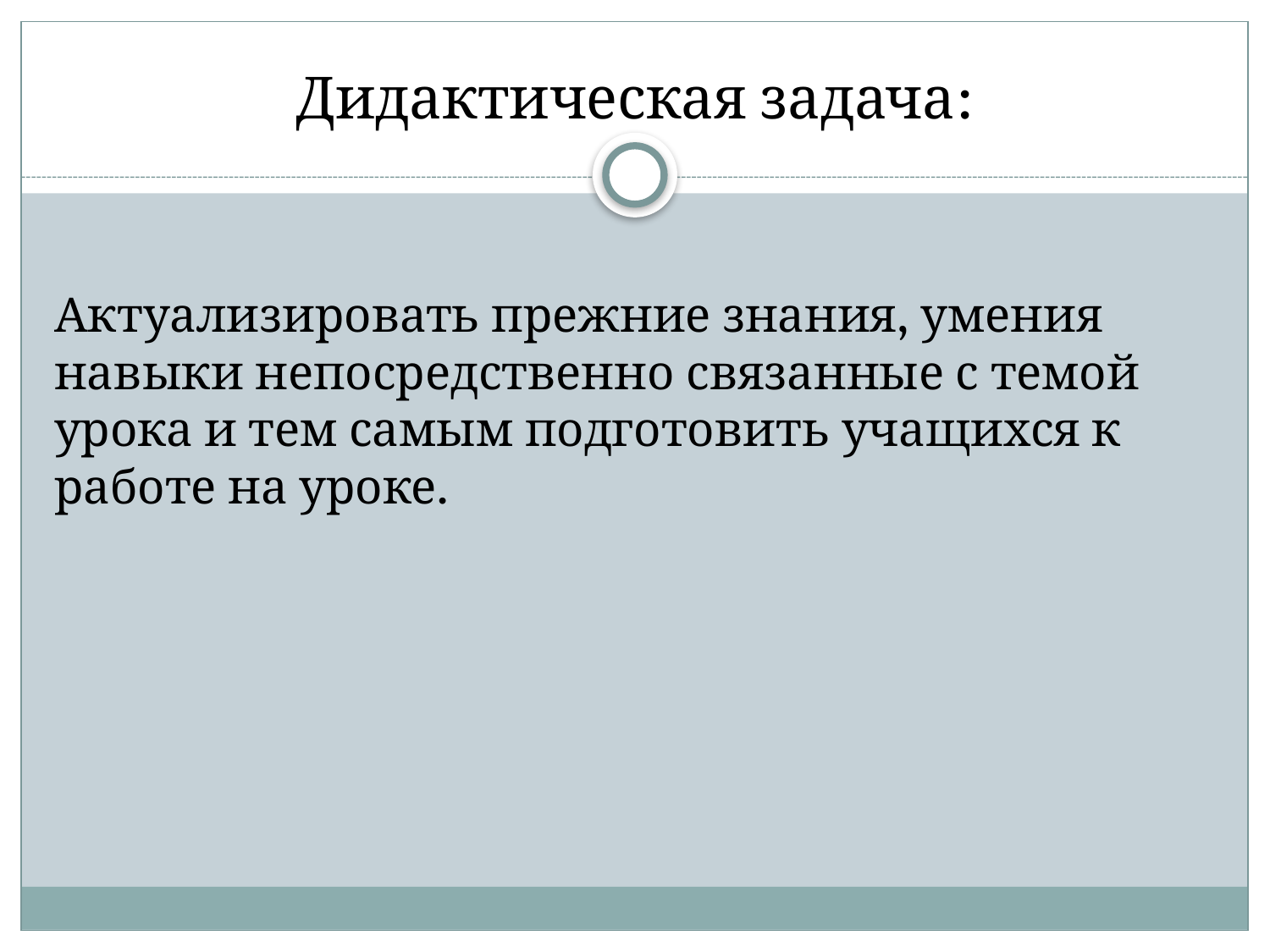

# Дидактическая задача:

Актуализировать прежние знания, умения навыки непосредственно связанные с темой урока и тем самым подготовить учащихся к работе на уроке.